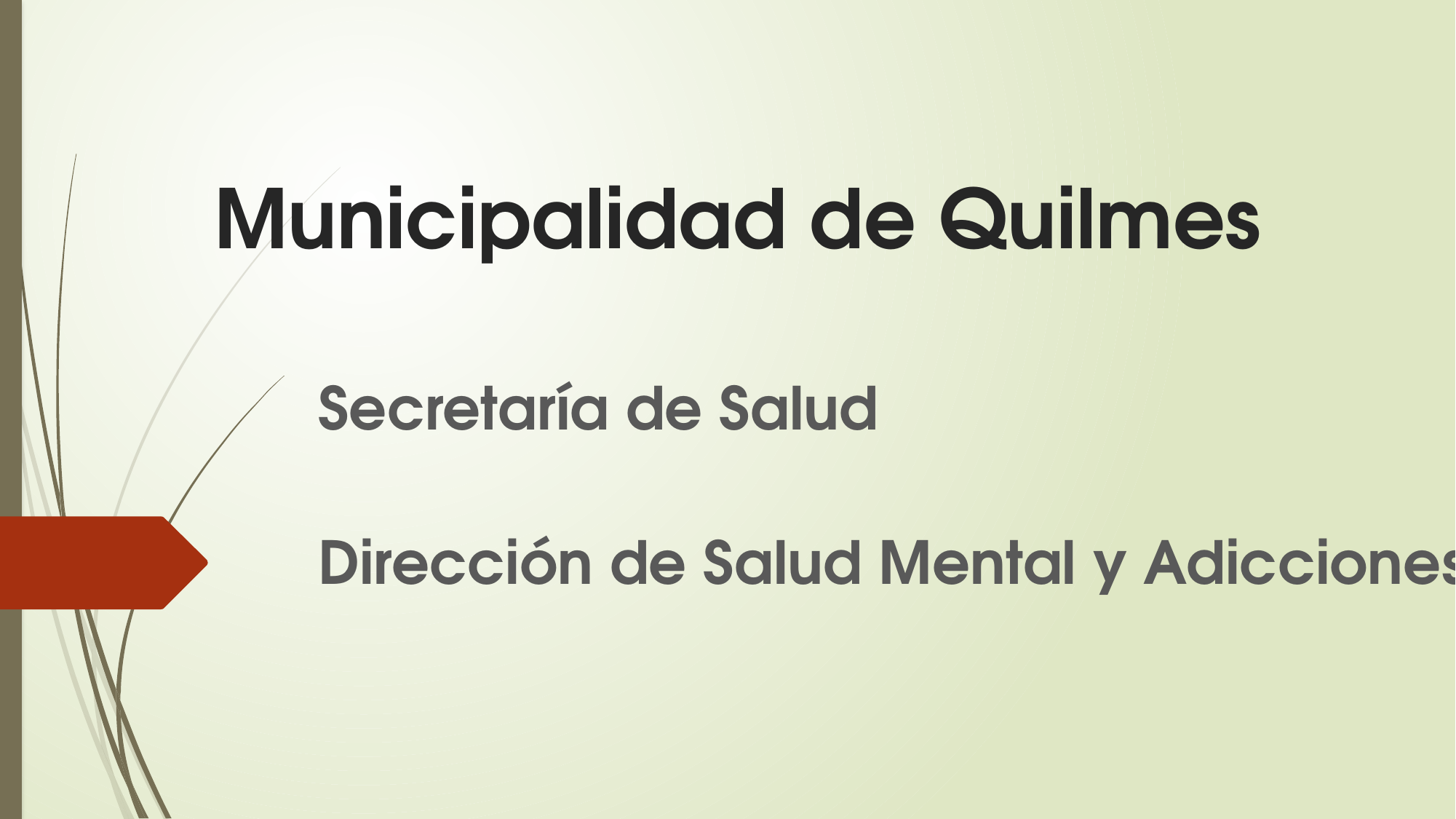

# Municipalidad de Quilmes
Secretaría de Salud

Dirección de Salud Mental y Adicciones